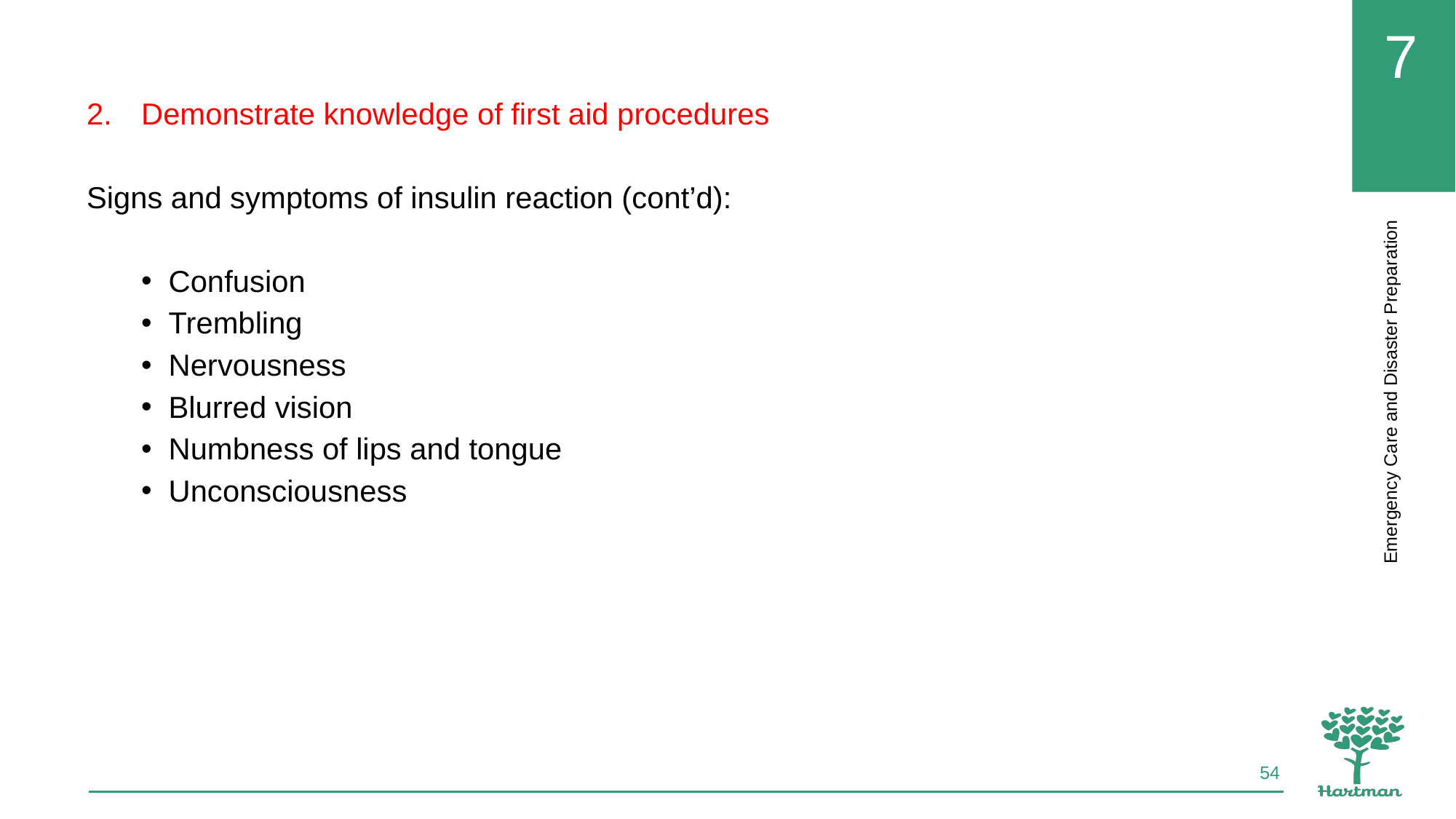

Demonstrate knowledge of first aid procedures

Signs and symptoms of insulin reaction (cont’d):

Confusion
Trembling
Nervousness
Blurred vision
Numbness of lips and tongue
Unconsciousness

54